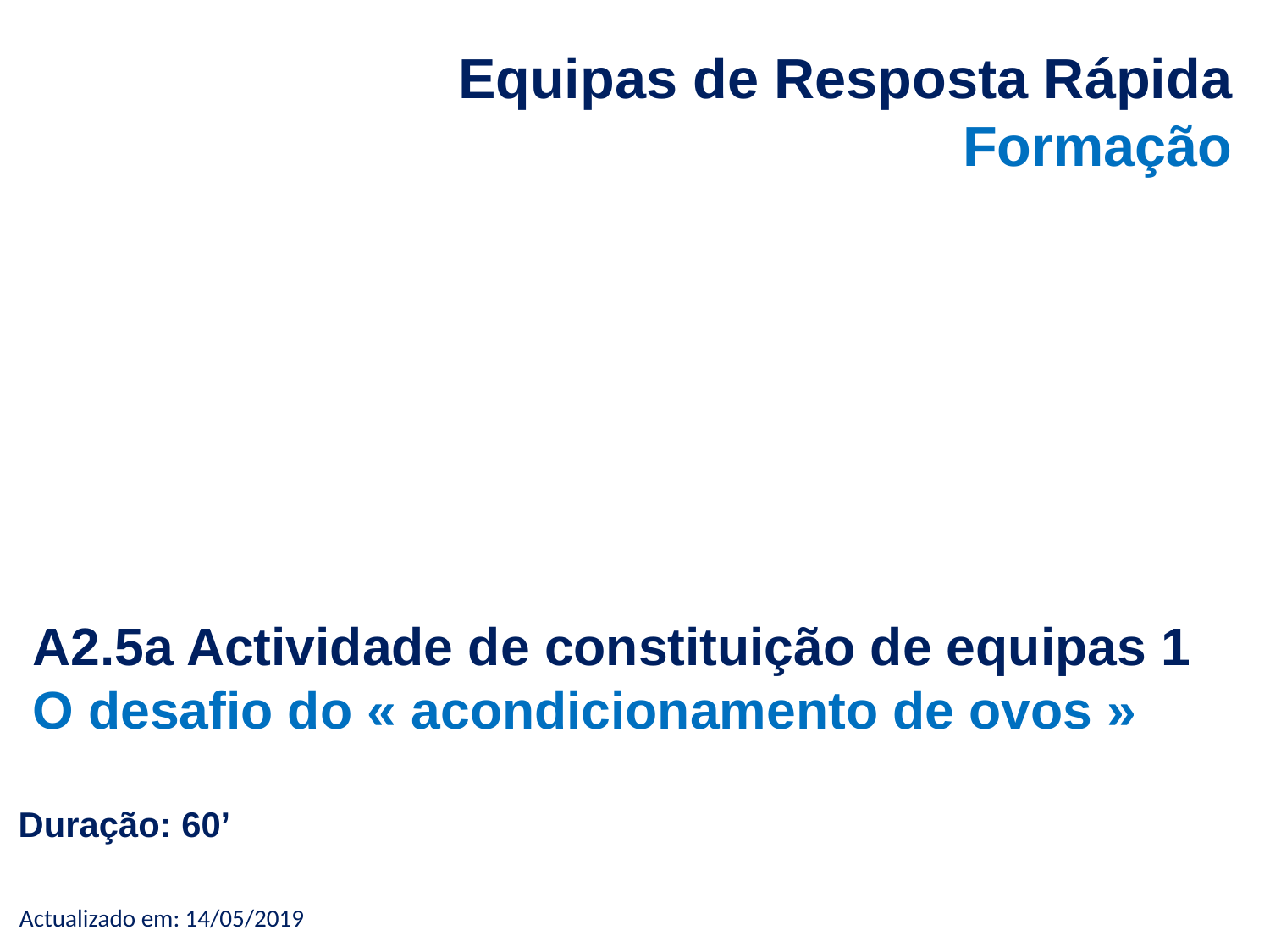

Equipas de Resposta Rápida
Formação
# A2.5a Actividade de constituição de equipas 1 O desafio do « acondicionamento de ovos »
Duração: 60’
Actualizado em: 14/05/2019